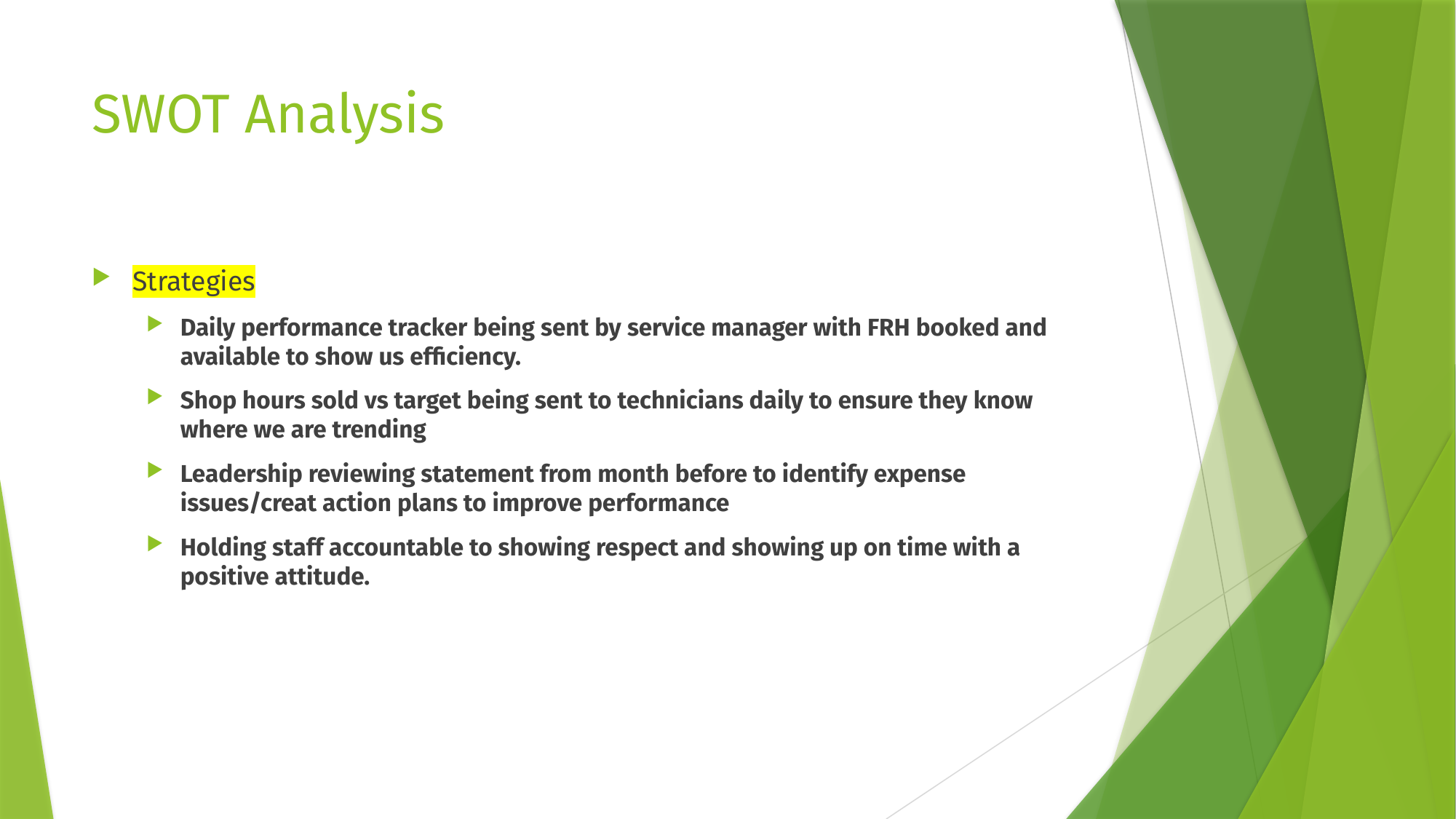

# SWOT Analysis
Strategies
Daily performance tracker being sent by service manager with FRH booked and available to show us efficiency.
Shop hours sold vs target being sent to technicians daily to ensure they know where we are trending
Leadership reviewing statement from month before to identify expense issues/creat action plans to improve performance
Holding staff accountable to showing respect and showing up on time with a positive attitude.